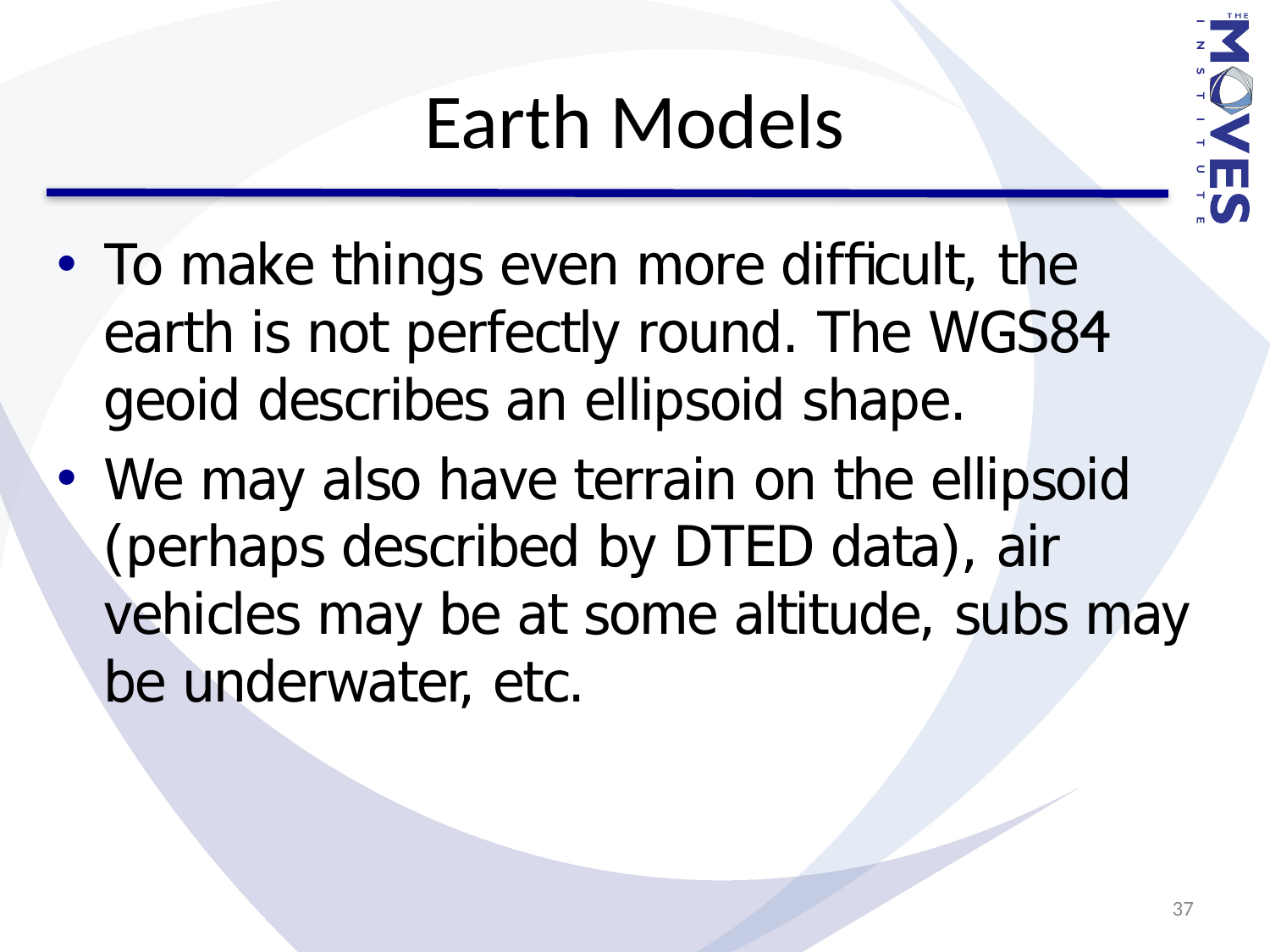

# Earth Models
To make things even more difficult, the earth is not perfectly round. The WGS84 geoid describes an ellipsoid shape.
We may also have terrain on the ellipsoid (perhaps described by DTED data), air vehicles may be at some altitude, subs may be underwater, etc.
37